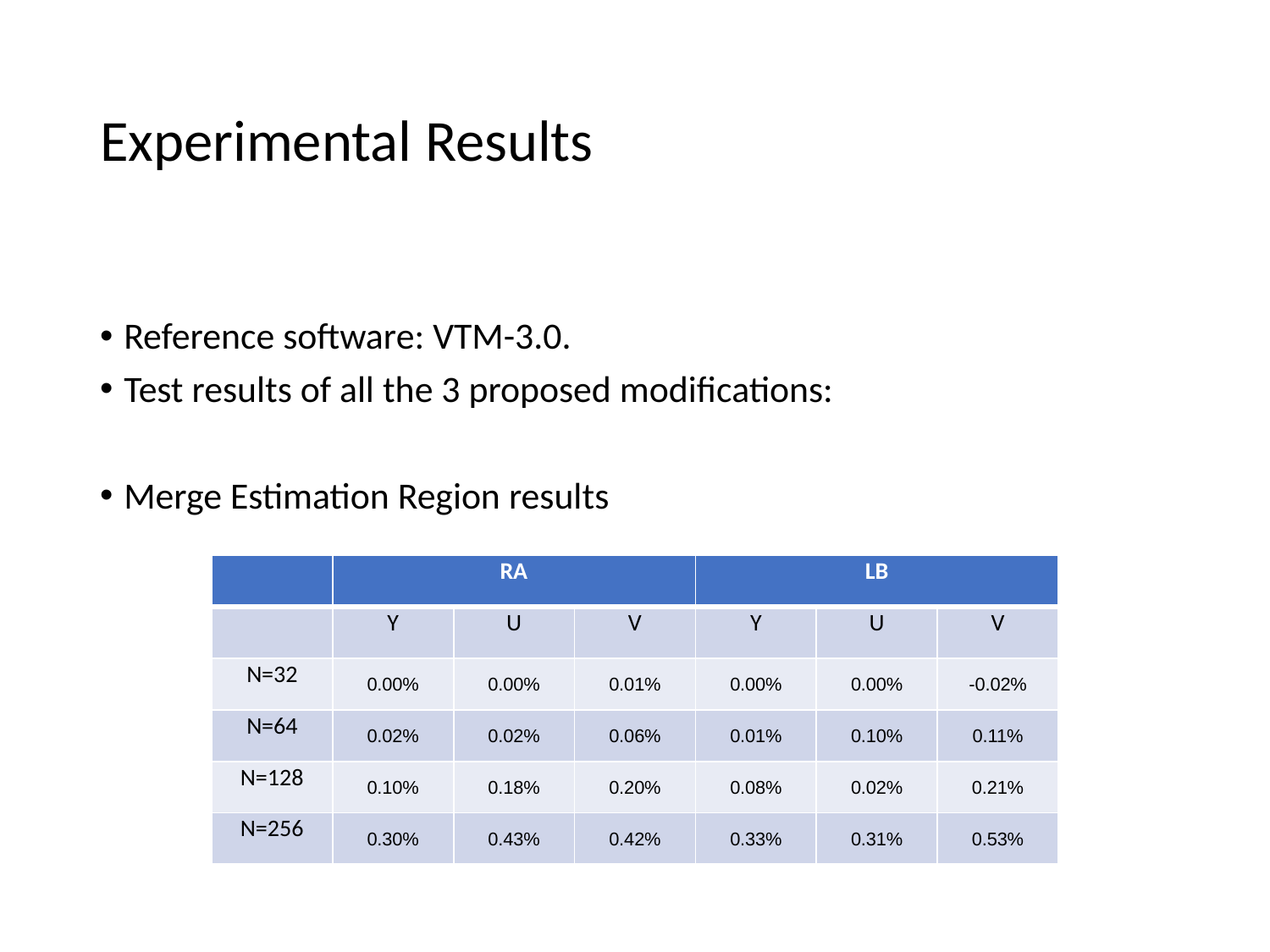

# Experimental Results

Reference software: VTM-3.0.
Test results of all the 3 proposed modifications:

Merge Estimation Region results

|  | RA |  |  | LB |  |  |
| --- | --- | --- | --- | --- | --- | --- |
|  | Y | U | V | Y | U | V |
| N=32 | 0.00% | 0.00% | 0.01% | 0.00% | 0.00% | -0.02% |
| N=64 | 0.02% | 0.02% | 0.06% | 0.01% | 0.10% | 0.11% |
| N=128 | 0.10% | 0.18% | 0.20% | 0.08% | 0.02% | 0.21% |
| N=256 | 0.30% | 0.43% | 0.42% | 0.33% | 0.31% | 0.53% |